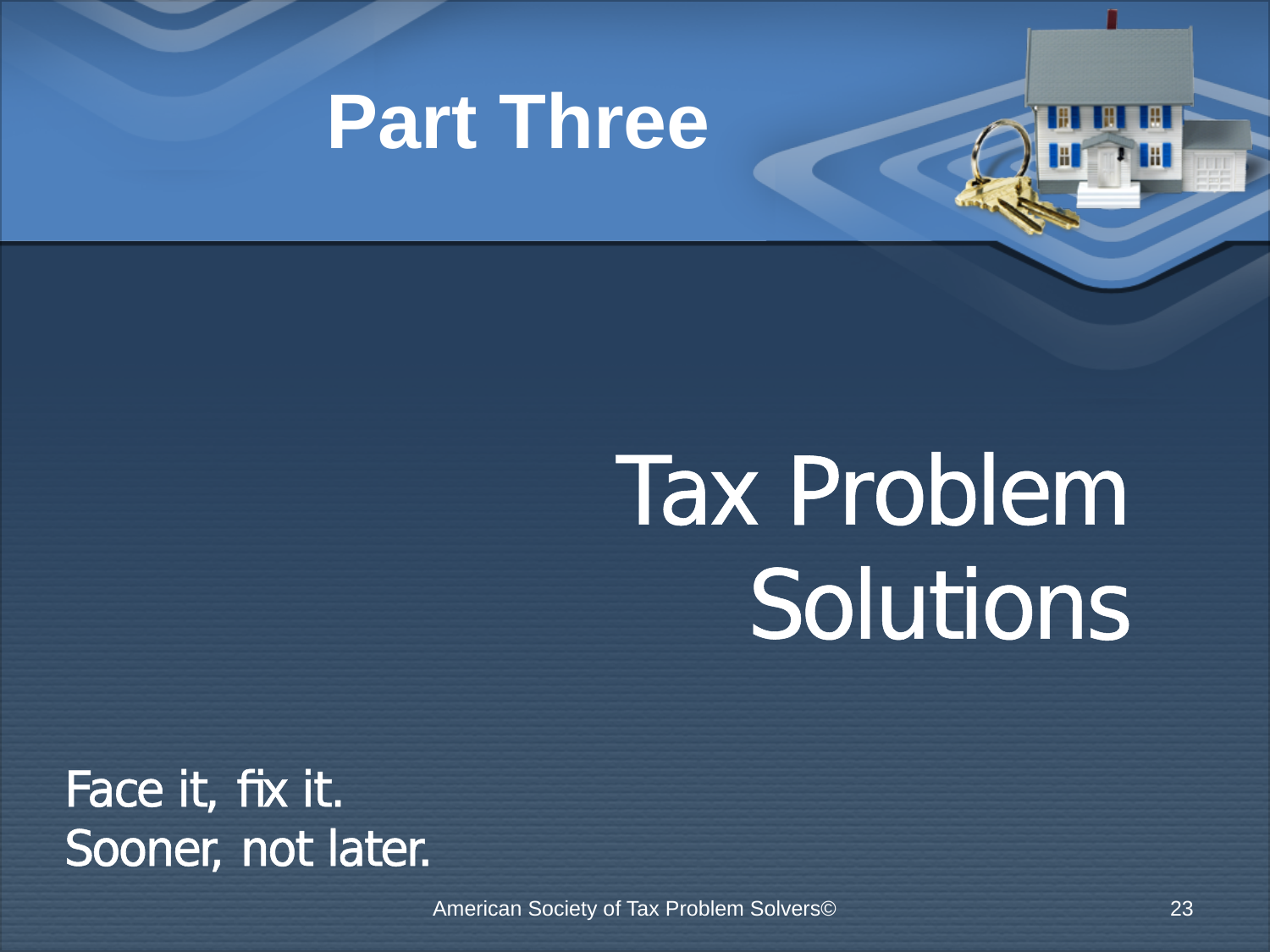

# Part Three
Tax Problem Solutions
Face it, fix it.
Sooner, not later.
American Society of Tax Problem Solvers©
23